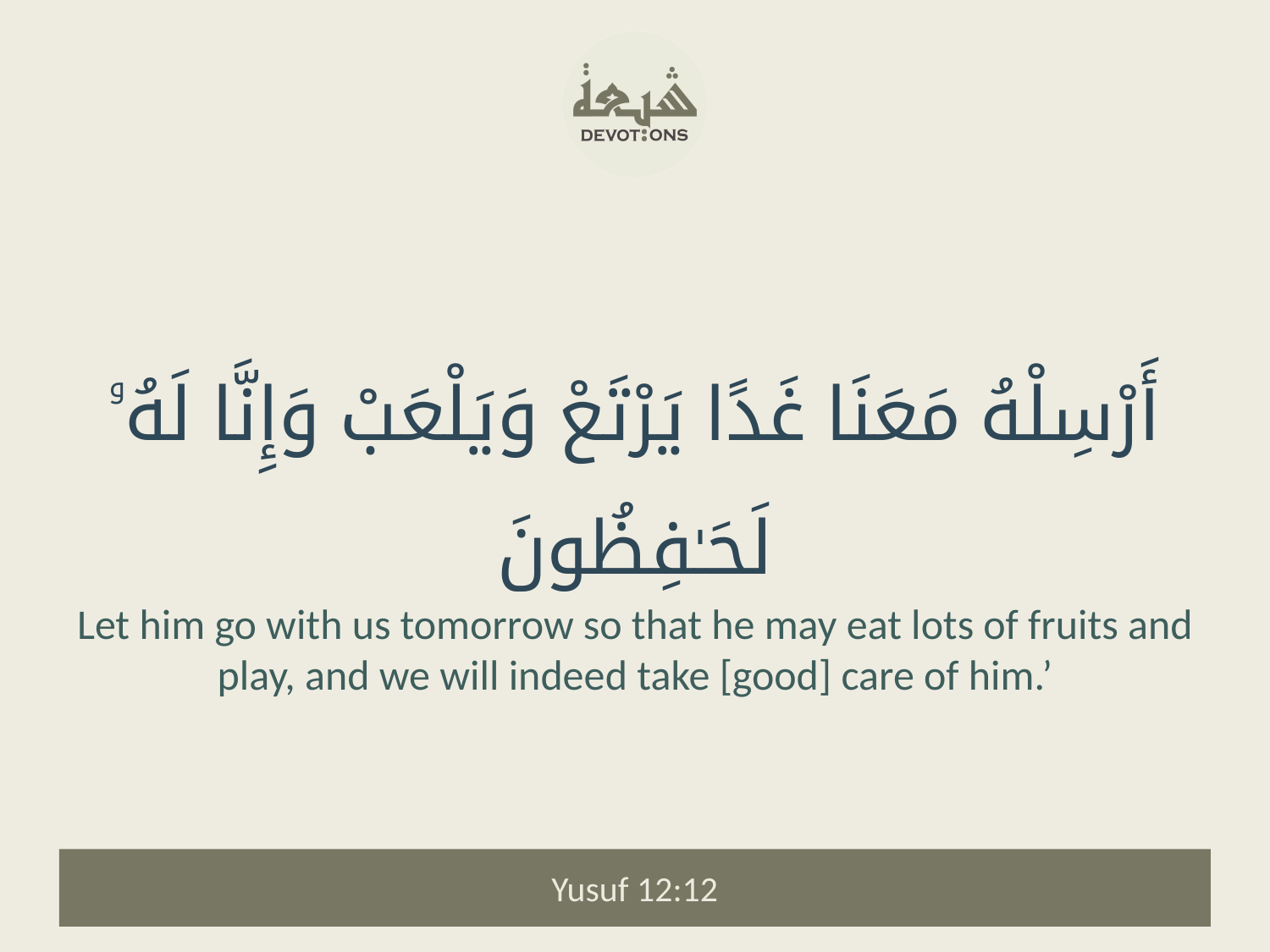

أَرْسِلْهُ مَعَنَا غَدًا يَرْتَعْ وَيَلْعَبْ وَإِنَّا لَهُۥ لَحَـٰفِظُونَ
Let him go with us tomorrow so that he may eat lots of fruits and play, and we will indeed take [good] care of him.’
Yusuf 12:12